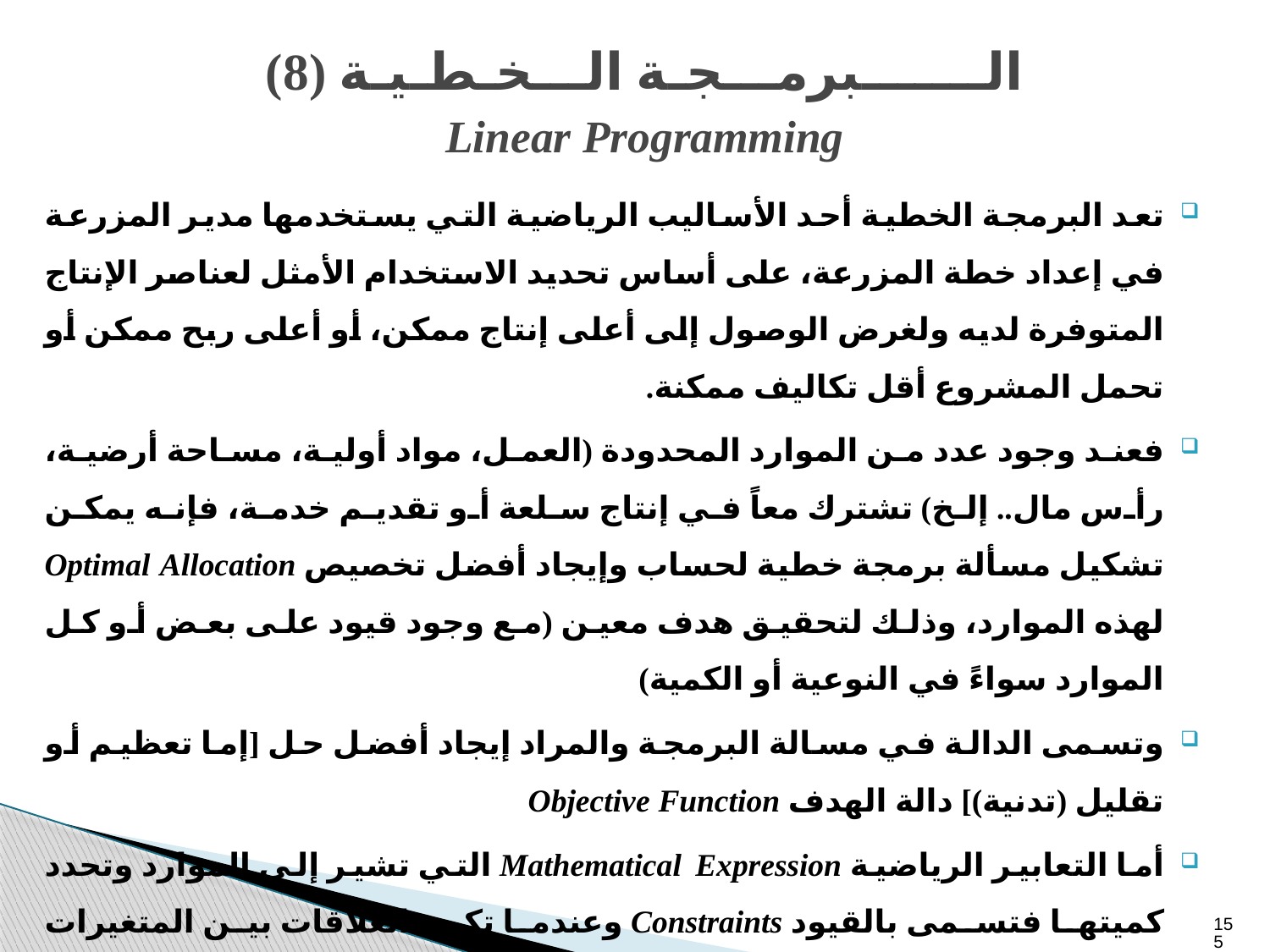

# الـــــــبرمـــجـة الـــخـطـيـة (8) Linear Programming
تعد البرمجة الخطية أحد الأساليب الرياضية التي يستخدمها مدير المزرعة في إعداد خطة المزرعة، على أساس تحديد الاستخدام الأمثل لعناصر الإنتاج المتوفرة لديه ولغرض الوصول إلى أعلى إنتاج ممكن، أو أعلى ربح ممكن أو تحمل المشروع أقل تكاليف ممكنة.
فعند وجود عدد من الموارد المحدودة (العمل، مواد أولية، مساحة أرضية، رأس مال.. إلخ) تشترك معاً في إنتاج سلعة أو تقديم خدمة، فإنه يمكن تشكيل مسألة برمجة خطية لحساب وإيجاد أفضل تخصيص Optimal Allocation لهذه الموارد، وذلك لتحقيق هدف معين (مع وجود قيود على بعض أو كل الموارد سواءً في النوعية أو الكمية)
وتسمى الدالة في مسالة البرمجة والمراد إيجاد أفضل حل [إما تعظيم أو تقليل (تدنية)] دالة الهدف Objective Function
أما التعابير الرياضية Mathematical Expression التي تشير إلى الموارد وتحدد كميتها فتسمى بالقيود Constraints وعندما تكون العلاقات بين المتغيرات سواء دالة الهدف أو القيود، خطية فإن مسألة البرمجة تسمى بمسألة البرمجة الخطية.
155